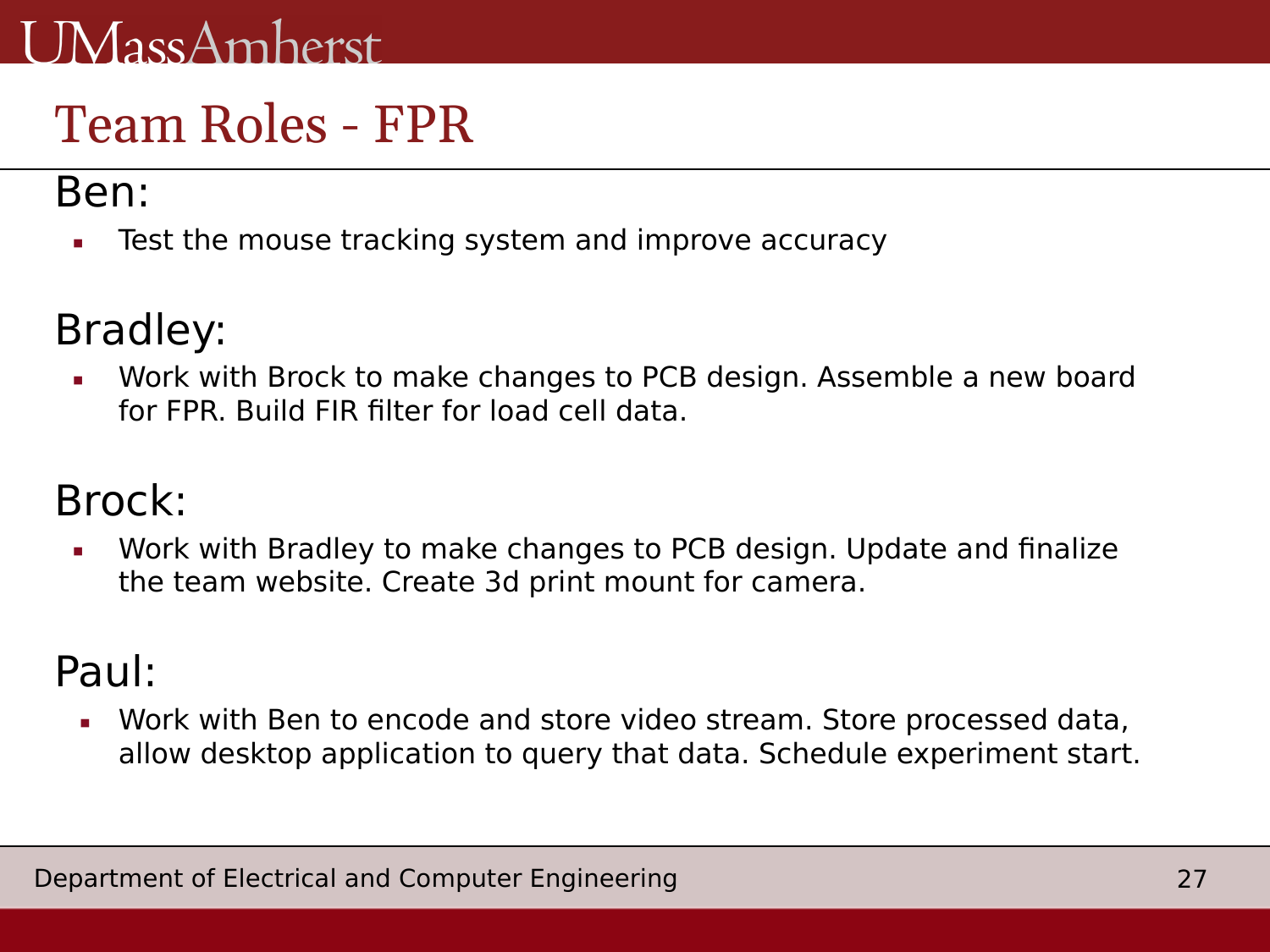

# Team Roles - FPR
Ben:
Test the mouse tracking system and improve accuracy

Bradley:
Work with Brock to make changes to PCB design. Assemble a new board for FPR. Build FIR filter for load cell data.

Brock:
Work with Bradley to make changes to PCB design. Update and finalize the team website. Create 3d print mount for camera.

Paul:
Work with Ben to encode and store video stream. Store processed data, allow desktop application to query that data. Schedule experiment start.